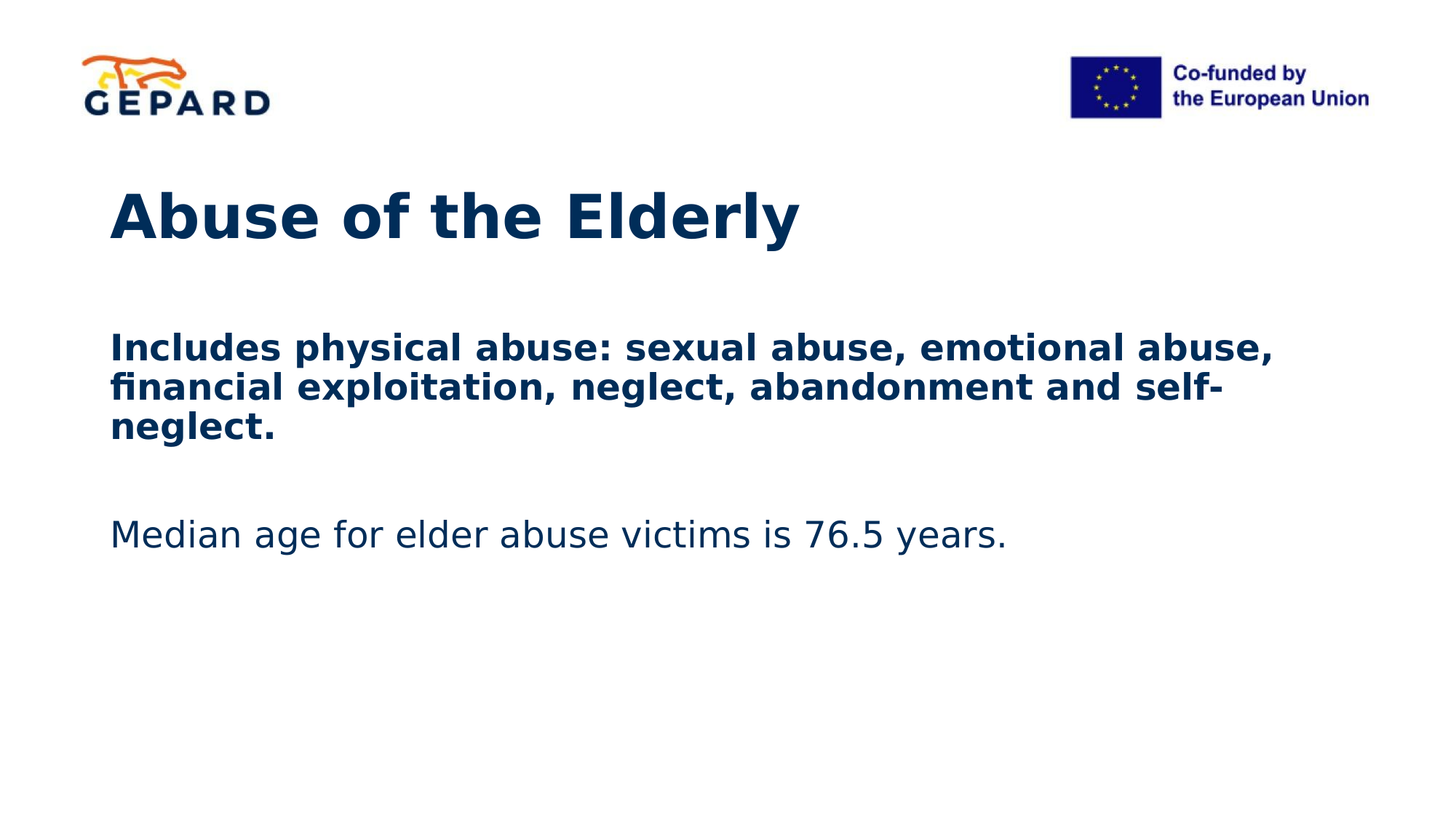

# Abuse of the Elderly
Includes physical abuse: sexual abuse, emotional abuse, financial exploitation, neglect, abandonment and self-neglect.

Median age for elder abuse victims is 76.5 years.